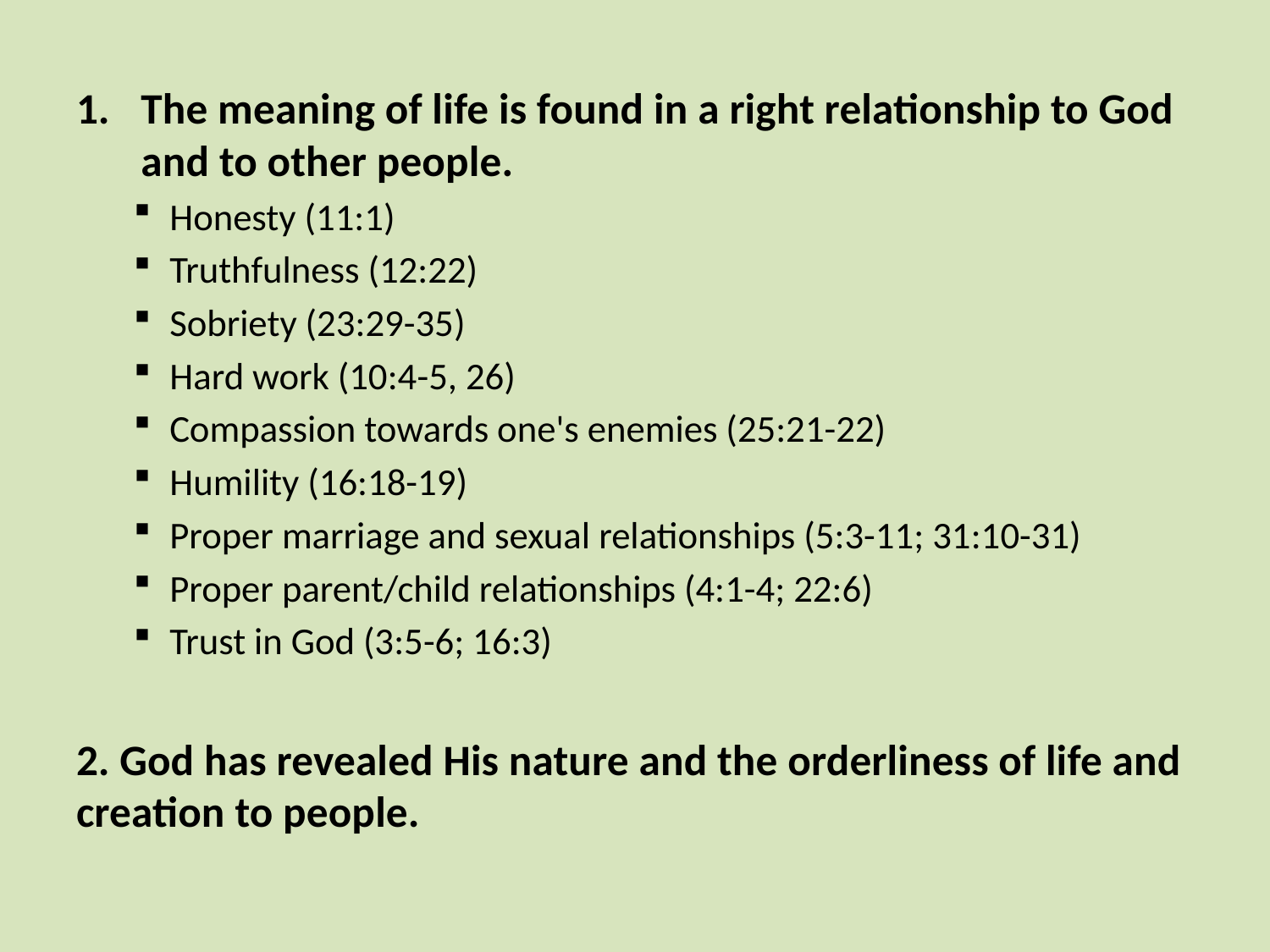

The meaning of life is found in a right relationship to God and to other people.
Honesty (11:1)
Truthfulness (12:22)
Sobriety (23:29-35)
Hard work (10:4-5, 26)
Compassion towards one's enemies (25:21-22)
Humility (16:18-19)
Proper marriage and sexual relationships (5:3-11; 31:10-31)
Proper parent/child relationships (4:1-4; 22:6)
Trust in God (3:5-6; 16:3)

2. God has revealed His nature and the orderliness of life and creation to people.